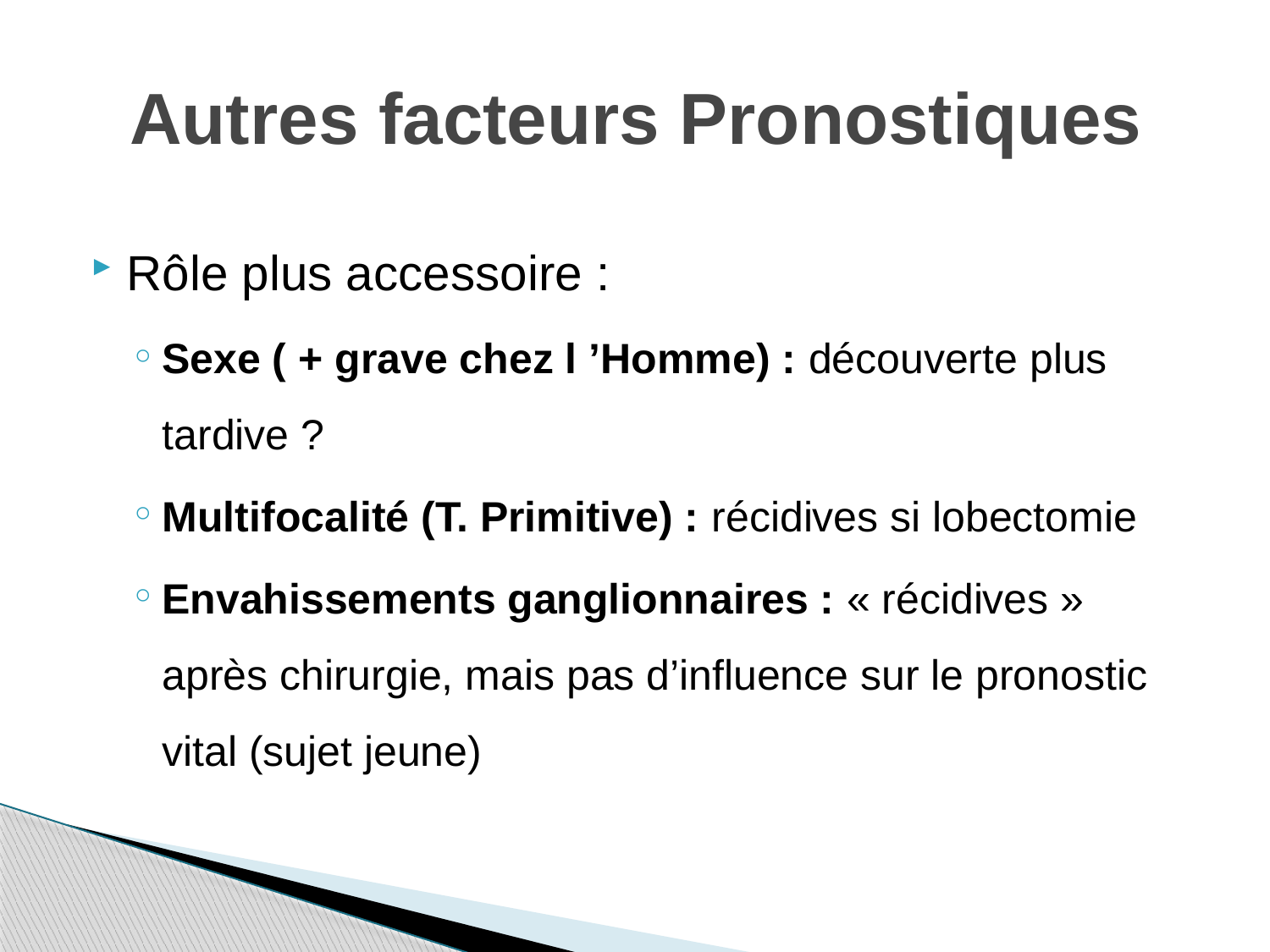

# Autres facteurs Pronostiques
Rôle plus accessoire :
Sexe ( + grave chez l ’Homme) : découverte plus tardive ?
Multifocalité (T. Primitive) : récidives si lobectomie
Envahissements ganglionnaires : « récidives » après chirurgie, mais pas d’influence sur le pronostic vital (sujet jeune)